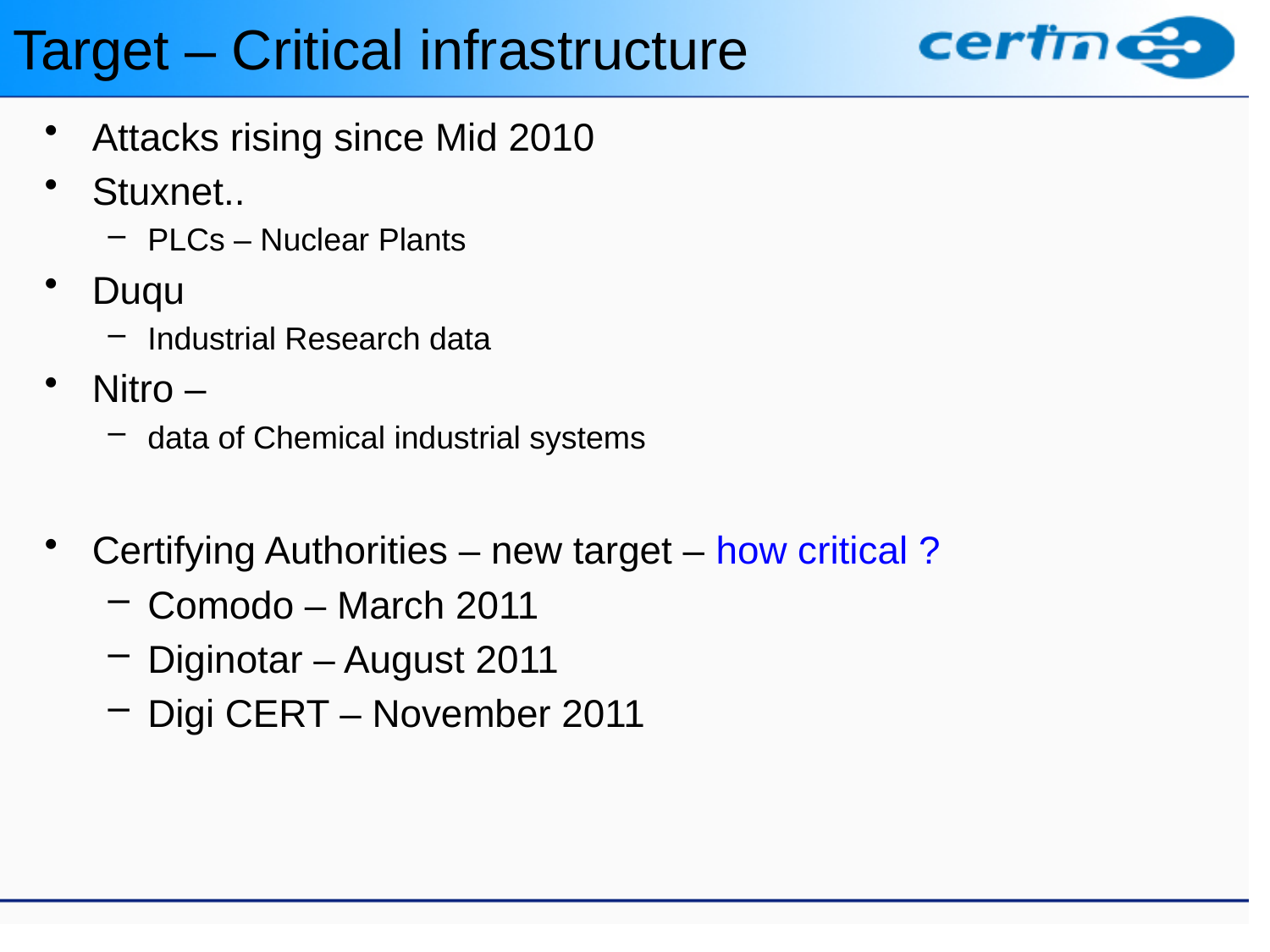

# Target – Critical infrastructure
Attacks rising since Mid 2010
Stuxnet..
PLCs – Nuclear Plants
Duqu
Industrial Research data
Nitro –
data of Chemical industrial systems

Certifying Authorities – new target – how critical ?
Comodo – March 2011
Diginotar – August 2011
Digi CERT – November 2011